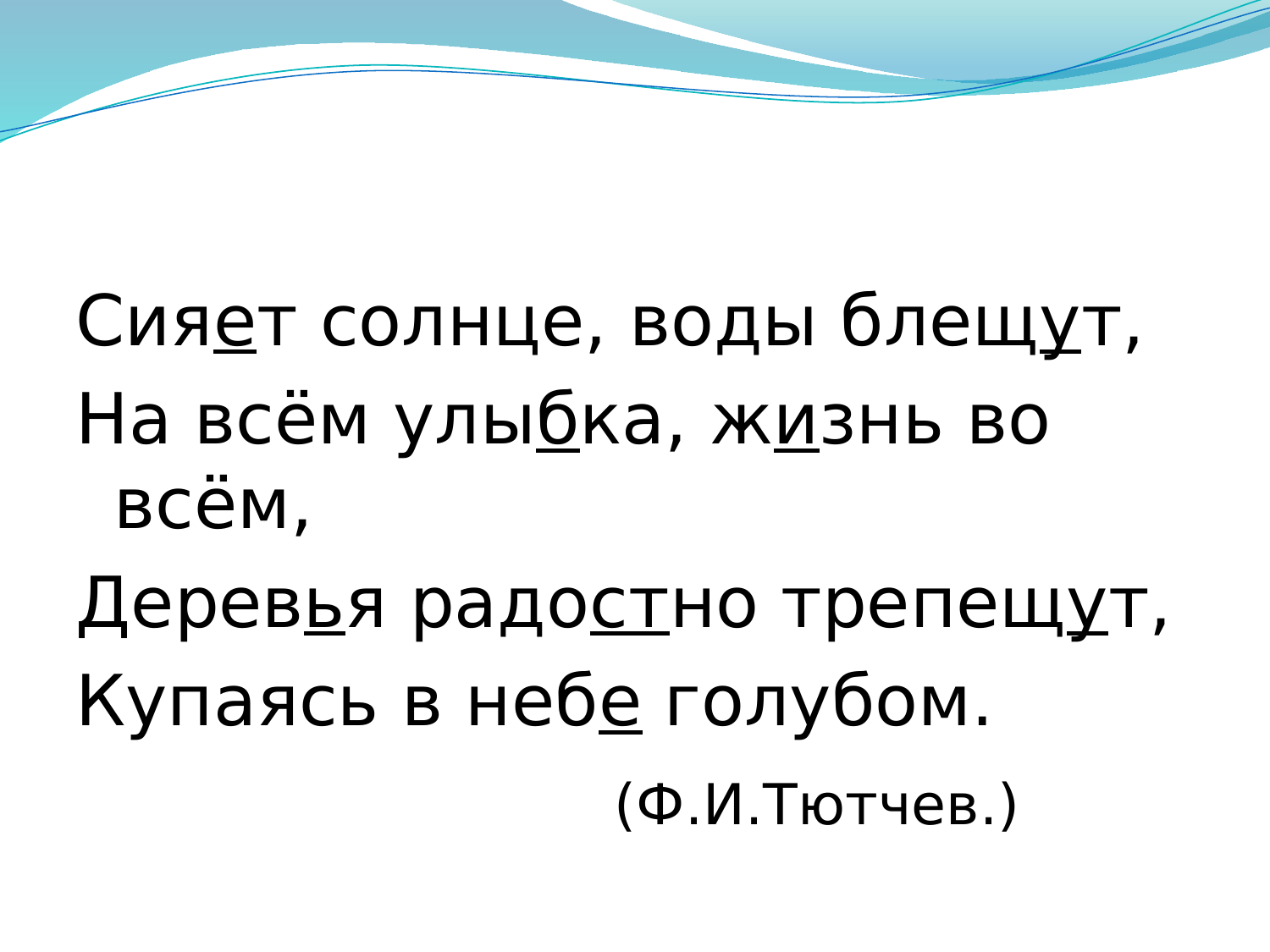

#
Сияет солнце, воды блещут,
На всём улыбка, жизнь во всём,
Деревья радостно трепещут,
Купаясь в небе голубом.
                        (Ф.И.Тютчев.)